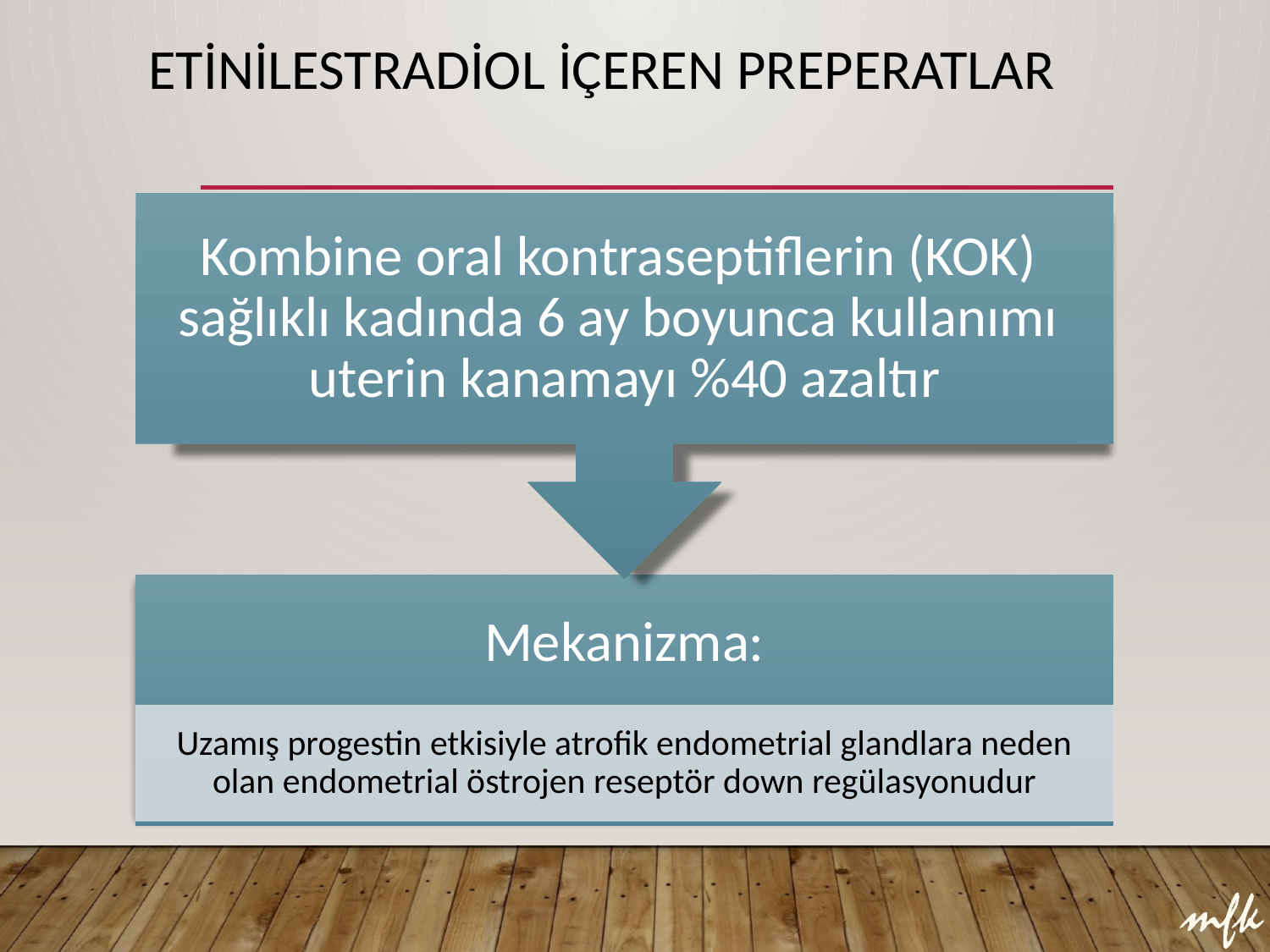

# Etinilestradiol İçeren Preperatlar
Mekanizma:
Uzamış progestin etkisiyle atrofik endometrial glandlara neden olan endometrial östrojen reseptör down regülasyonudur
Kombine oral kontraseptiflerin (KOK)  sağlıklı kadında 6 ay boyunca kullanımı  uterin kanamayı %40 azaltır